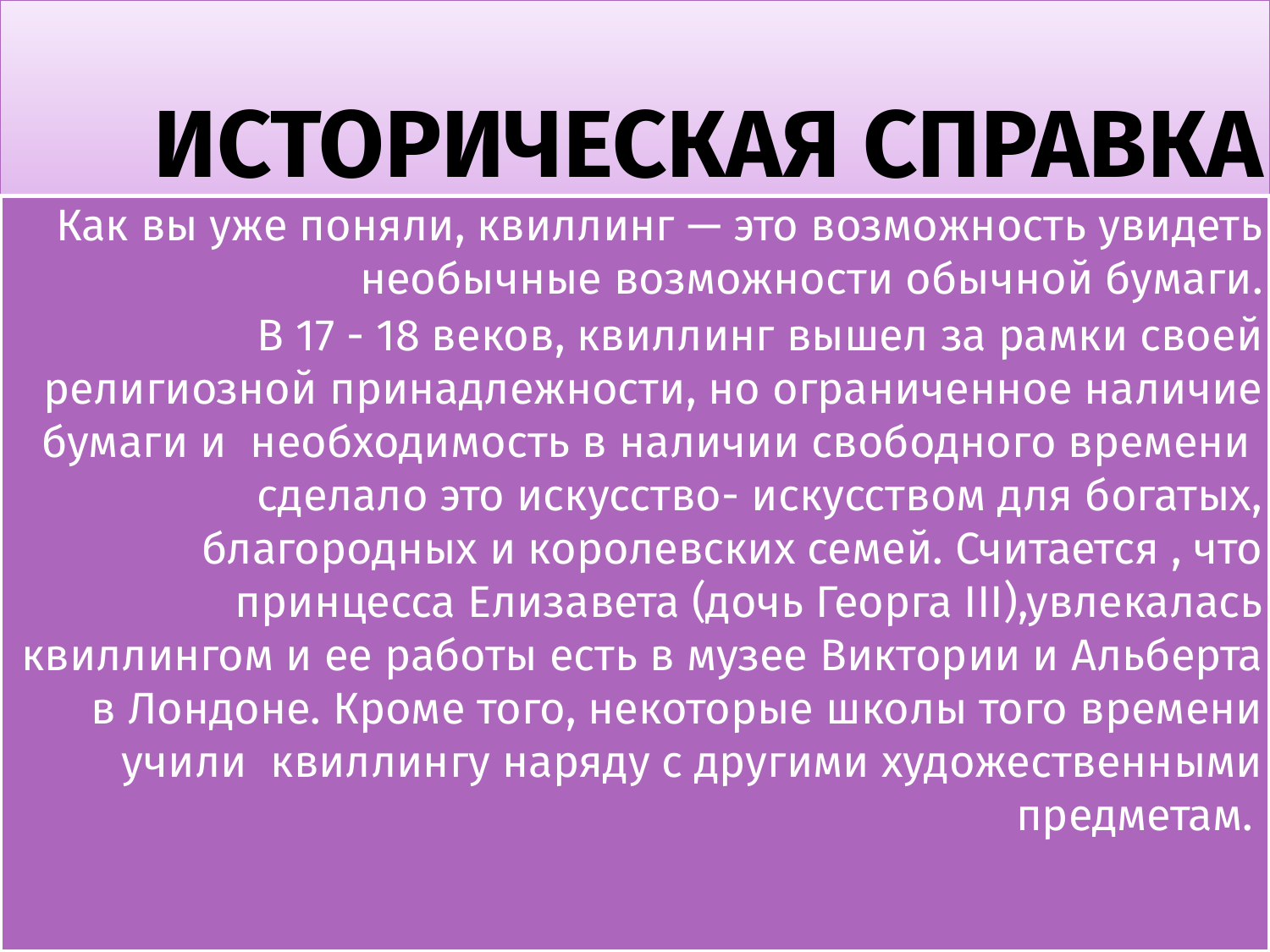

# Историческая справка
 Как вы уже поняли, квиллинг — это возможность увидеть необычные возможности обычной бумаги.
В 17 - 18 веков, квиллинг вышел за рамки своей религиозной принадлежности, но ограниченное наличие бумаги и  необходимость в наличии свободного времени  сделало это искусство- искусством для богатых, благородных и королевских семей. Считается , что принцесса Елизавета (дочь Георга III),увлекалась квиллингом и ее работы есть в музее Виктории и Альберта в Лондоне. Кроме того, некоторые школы того времени учили  квиллингу наряду с другими художественными предметам.